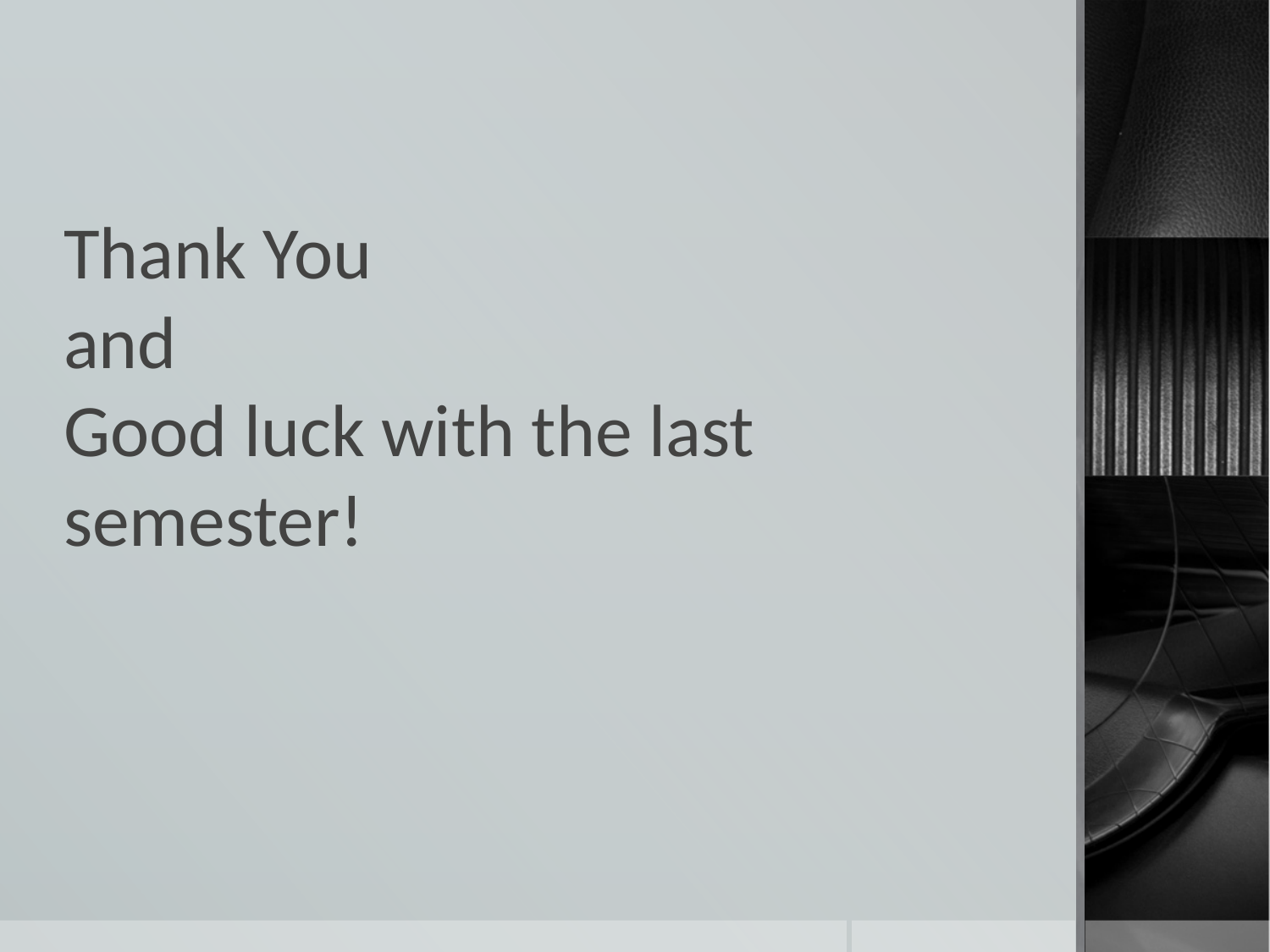

# Thank You and Good luck with the last semester!